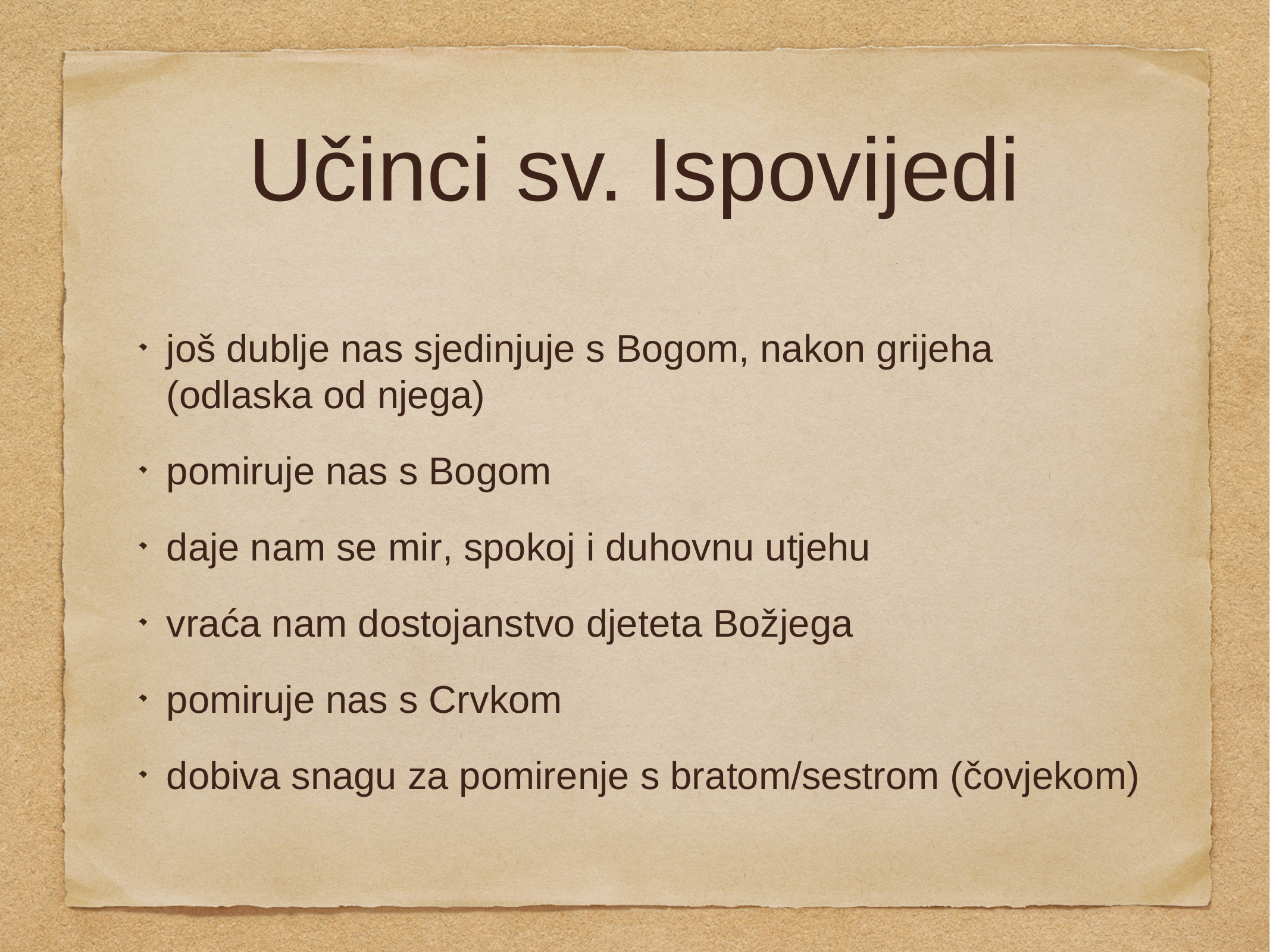

# Učinci sv. Ispovijedi
još dublje nas sjedinjuje s Bogom, nakon grijeha (odlaska od njega)
pomiruje nas s Bogom
daje nam se mir, spokoj i duhovnu utjehu
vraća nam dostojanstvo djeteta Božjega
pomiruje nas s Crvkom
dobiva snagu za pomirenje s bratom/sestrom (čovjekom)